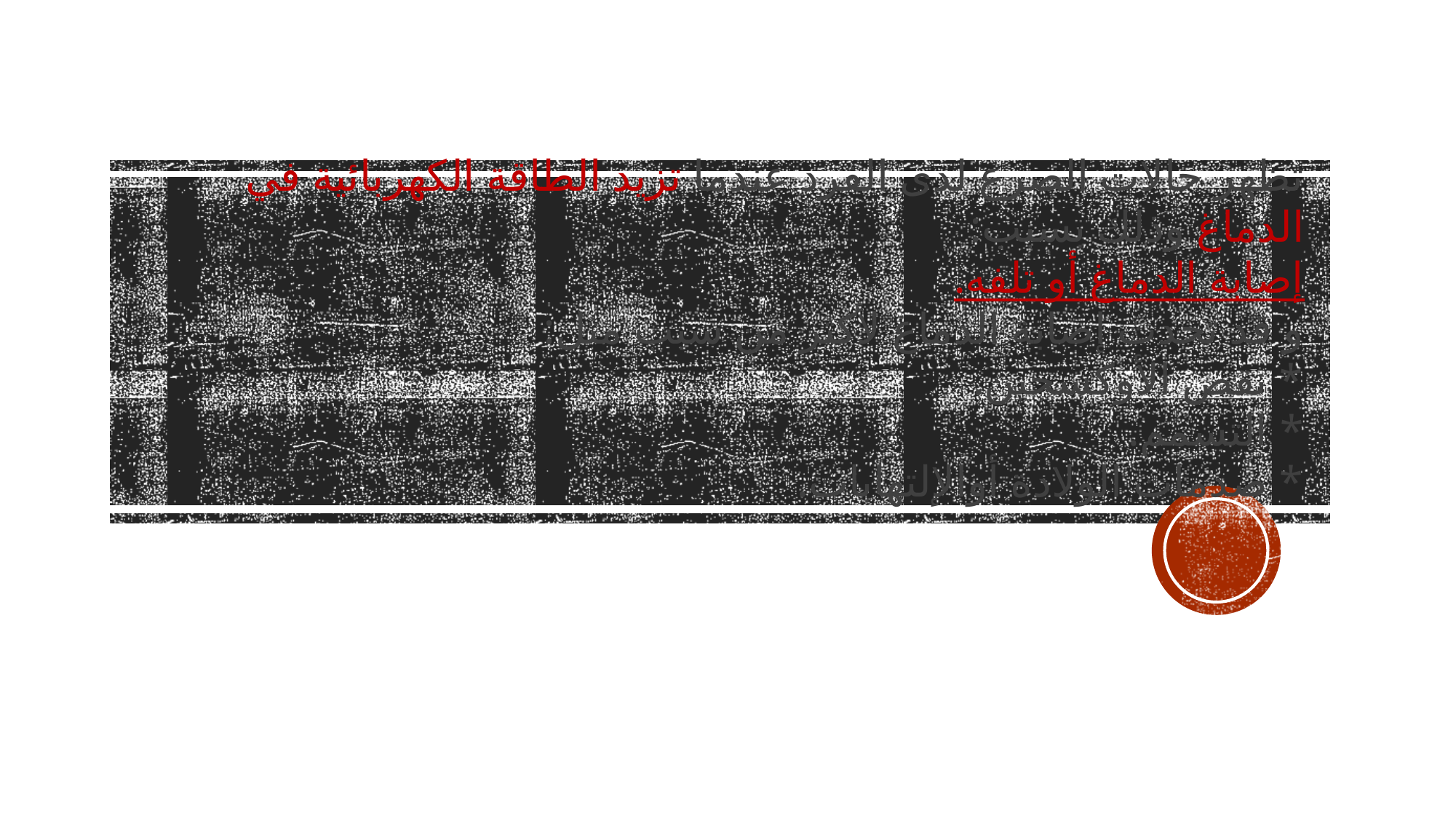

# تظهر حالات الصرع لدى الفرد عندما تزيد الطاقة الكهربائية في الدماغ وذلك بسبب: إصابة الدماغ أو تلفه. و قد تحدث إصابة الدماغ لأكثر من سبب مثل: * نقص الأوكسجين. * التسمم. * صدمات الولادة أوالإلتهابات.